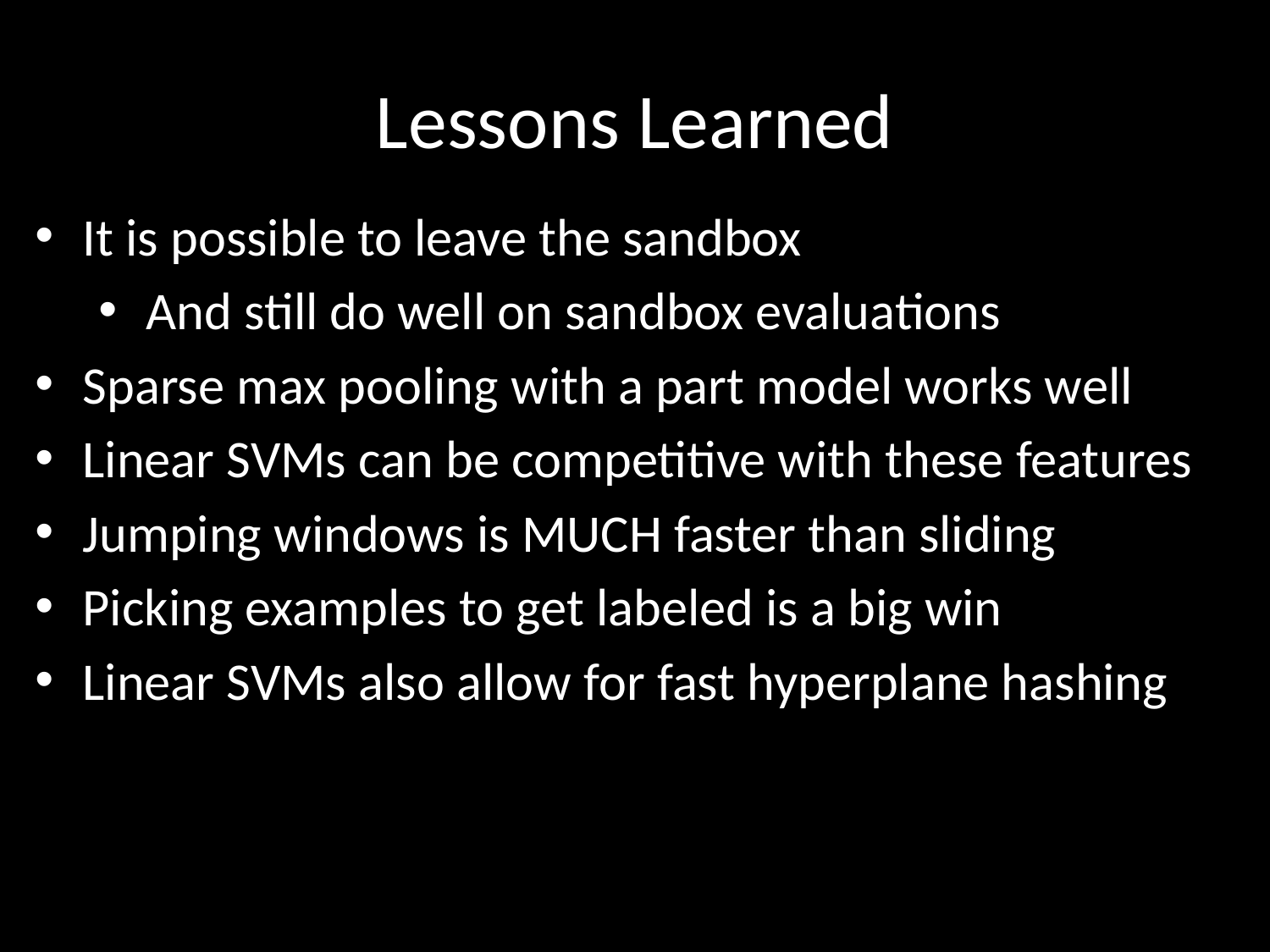

# Lessons Learned
It is possible to leave the sandbox
And still do well on sandbox evaluations
Sparse max pooling with a part model works well
Linear SVMs can be competitive with these features
Jumping windows is MUCH faster than sliding
Picking examples to get labeled is a big win
Linear SVMs also allow for fast hyperplane hashing